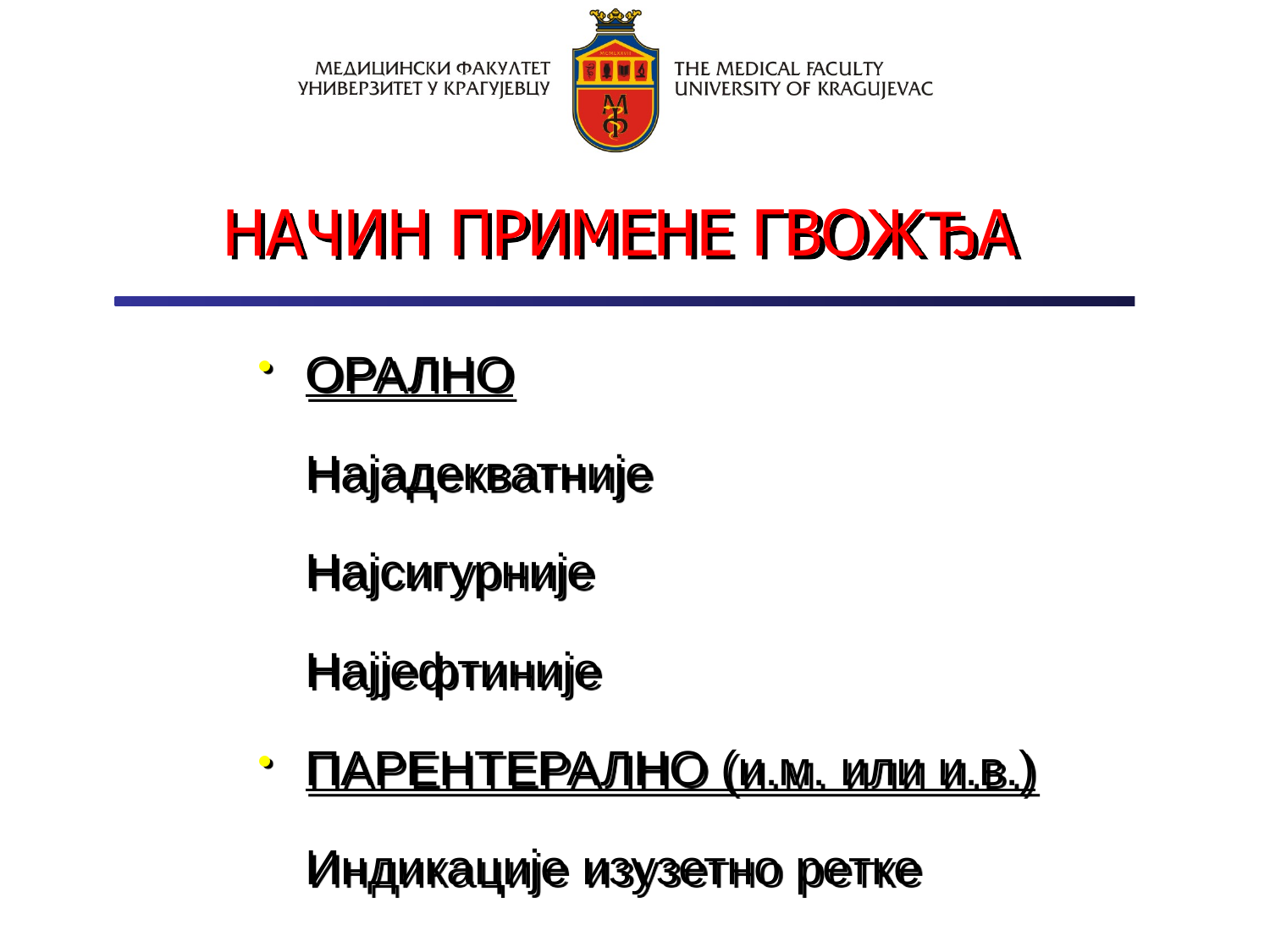

НАЧИН ПРИМЕНЕ ГВОЖЂА

ОРАЛНО
	Најадекватније
	Најсигурније
	Најјефтиније
ПАРЕНТЕРАЛНО (и.м. или и.в.)
	Индикације изузетно ретке